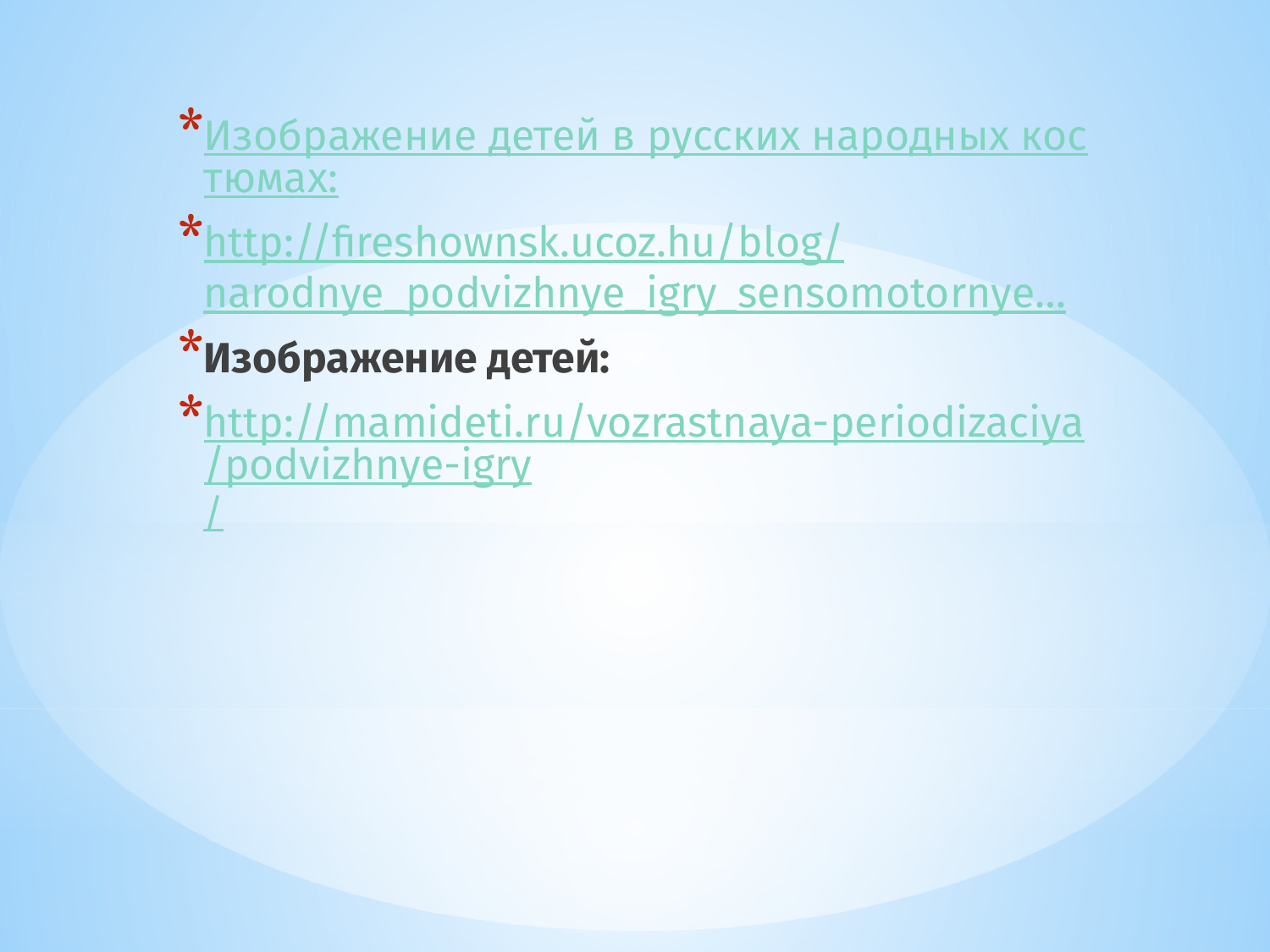

Изображение детей в русских народных костюмах:
http://fireshownsk.ucoz.hu/blog/narodnye_podvizhnye_igry_sensomotornye…
Изображение детей:
http://mamideti.ru/vozrastnaya-periodizaciya/podvizhnye-igry/

#